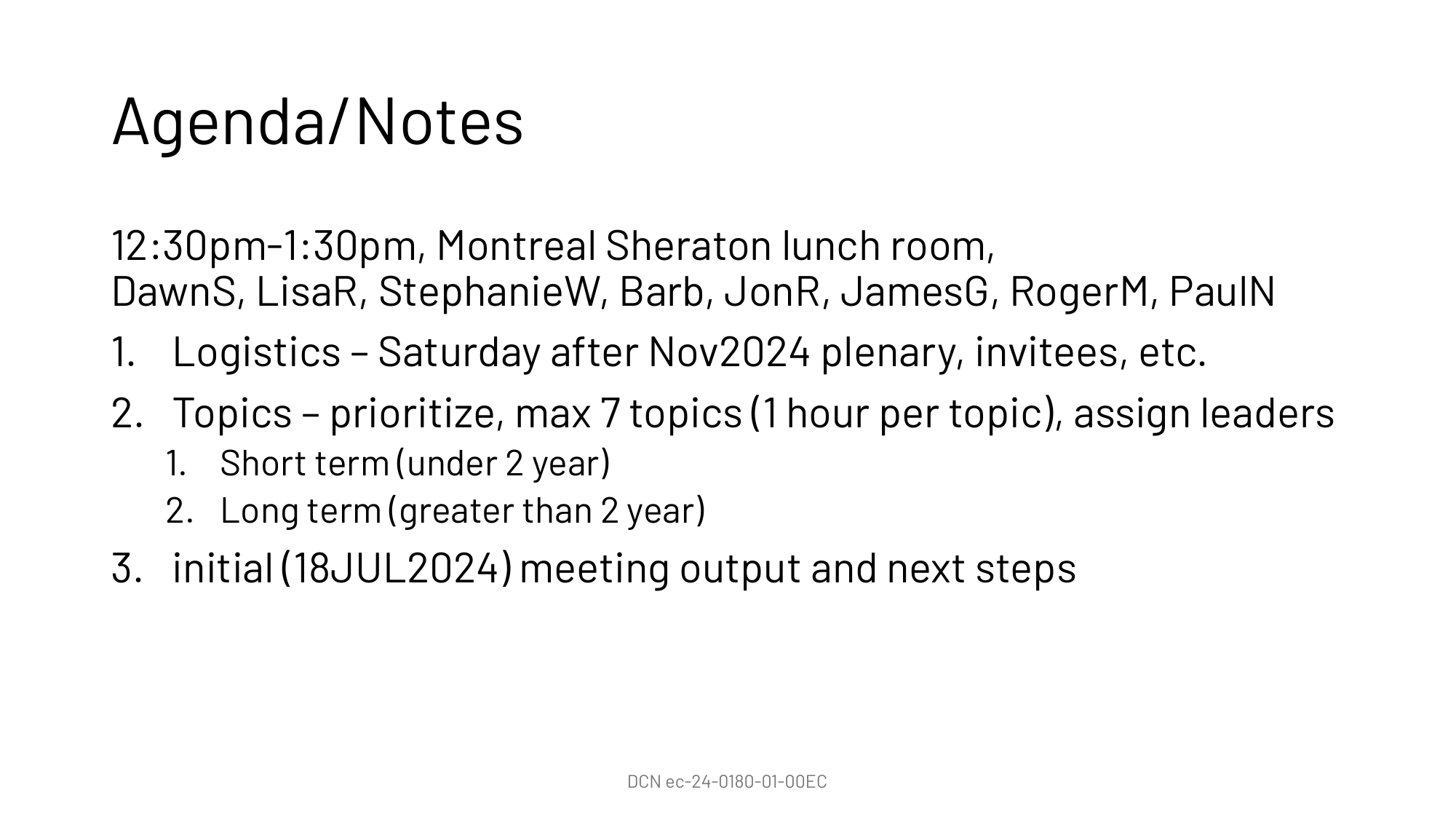

# Agenda/Notes
12:30pm-1:30pm, Montreal Sheraton lunch room,
DawnS, LisaR, StephanieW, Barb, JonR, JamesG, RogerM, PaulN
Logistics – Saturday after Nov2024 plenary, invitees, etc.
Topics – prioritize, max 7 topics (1 hour per topic), assign leaders
Short term (under 2 year)
Long term (greater than 2 year)
initial (18JUL2024) meeting output and next steps
DCN ec-24-0180-01-00EC